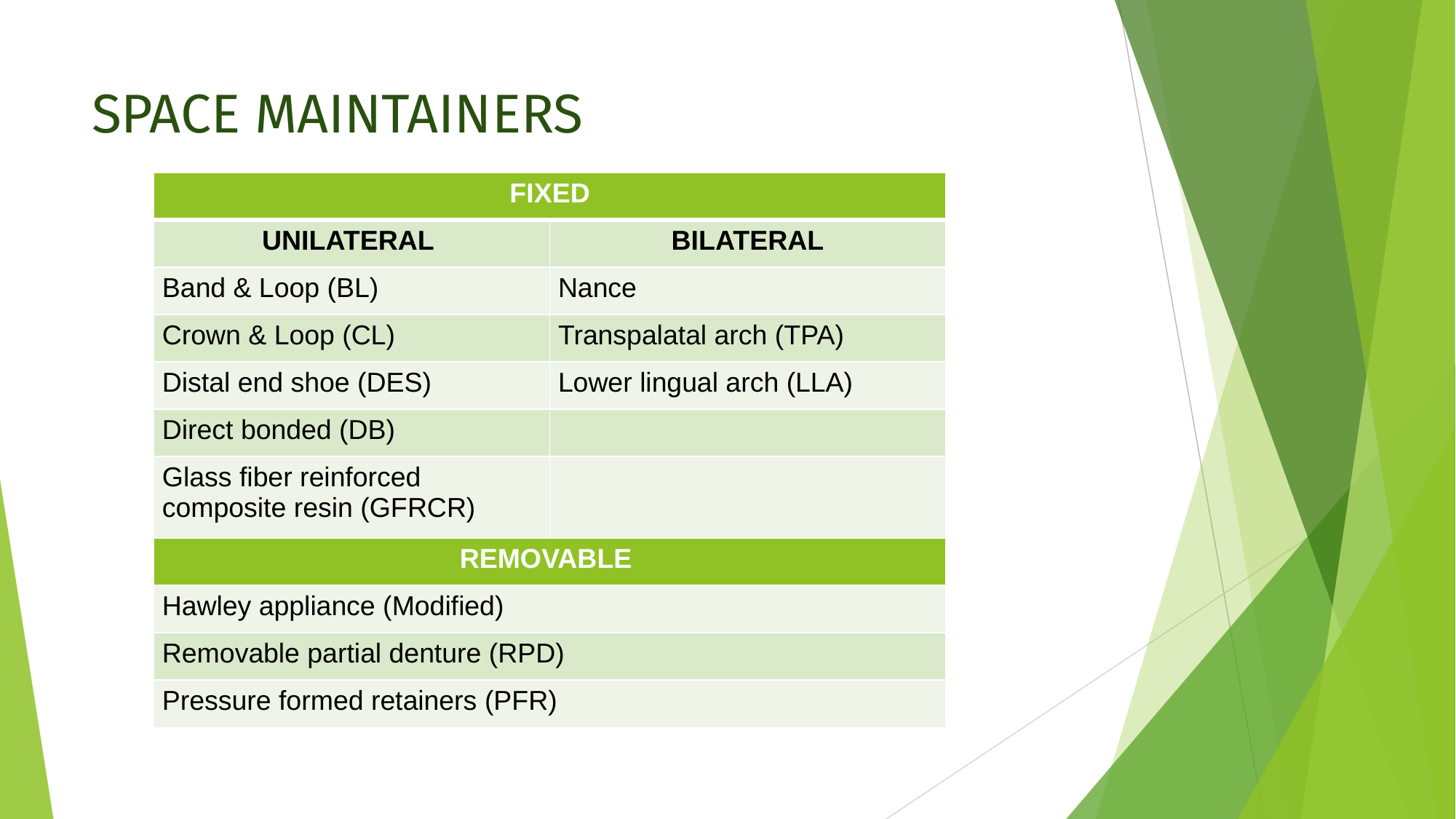

# SPACE MAINTAINERS
| FIXED |  |
| --- | --- |
| UNILATERAL | BILATERAL |
| Band & Loop (BL) | Nance |
| Crown & Loop (CL) | Transpalatal arch (TPA) |
| Distal end shoe (DES) | Lower lingual arch (LLA) |
| Direct bonded (DB) |  |
| Glass fiber reinforced composite resin (GFRCR) |  |
| REMOVABLE |  |
| Hawley appliance (Modified) |  |
| Removable partial denture (RPD) |  |
| Pressure formed retainers (PFR) |  |